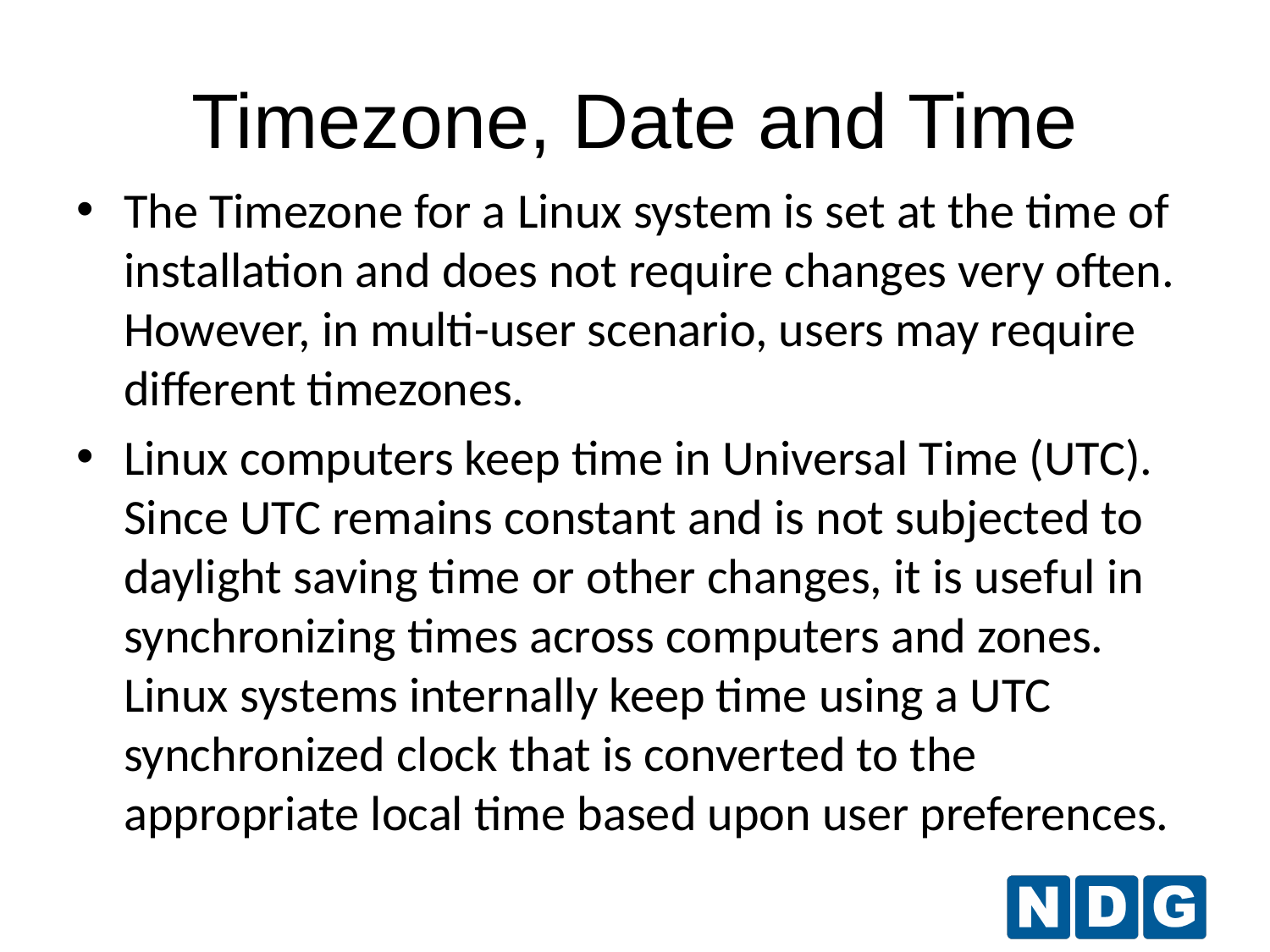

Timezone, Date and Time
The Timezone for a Linux system is set at the time of installation and does not require changes very often.  However, in multi-user scenario, users may require different timezones.
Linux computers keep time in Universal Time (UTC).  Since UTC remains constant and is not subjected to daylight saving time or other changes, it is useful in synchronizing times across computers and zones.  Linux systems internally keep time using a UTC synchronized clock that is converted to the appropriate local time based upon user preferences.